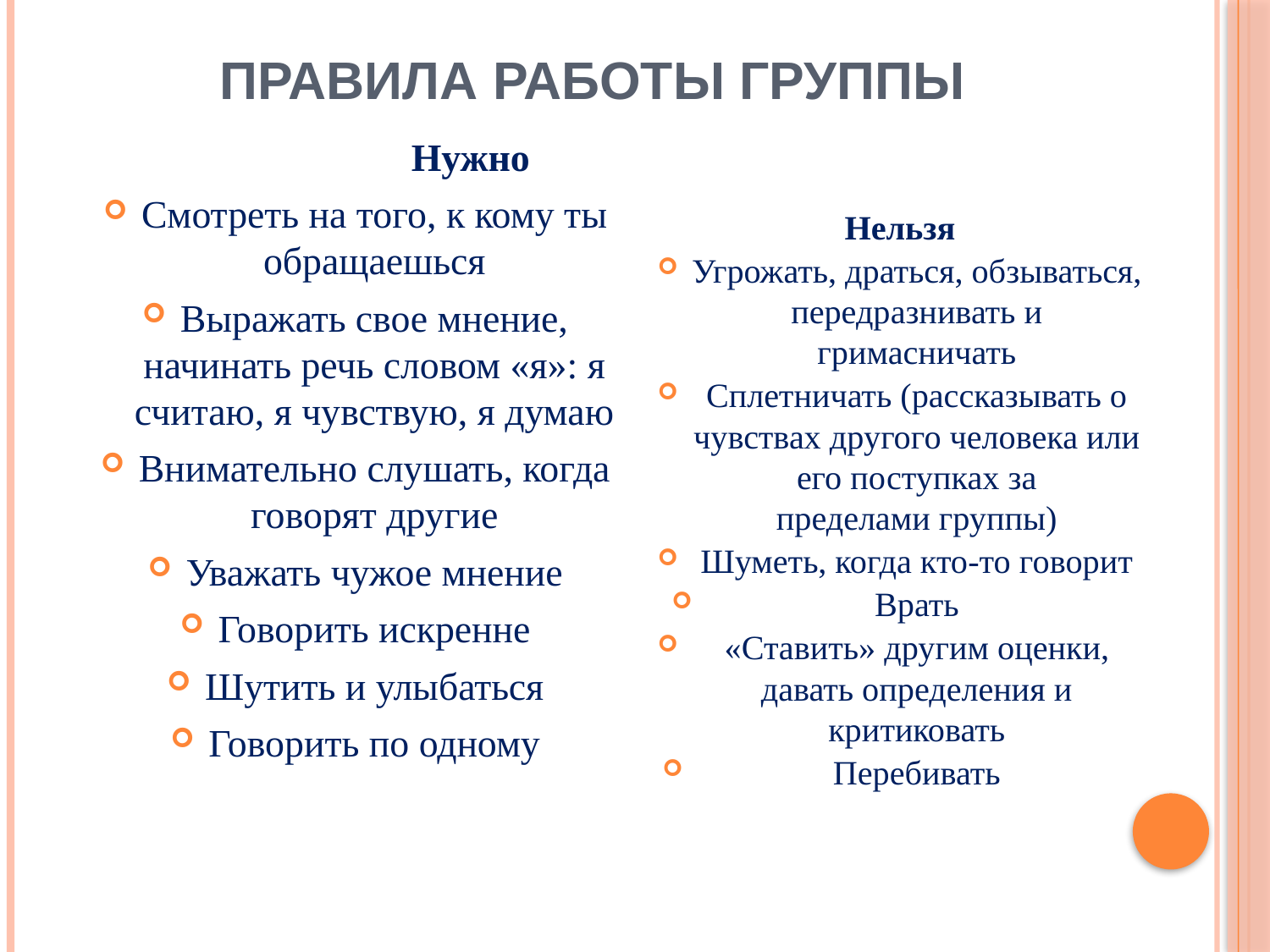

# Правила работы группы
                              Нужно
Смотреть на того, к кому ты обращаешься
Выражать свое мнение, начинать речь словом «я»: я считаю, я чувствую, я думаю
Внимательно слушать, когда говорят другие
Уважать чужое мнение
Говорить искренне
Шутить и улыбаться
Говорить по одному

Нельзя
Угрожать, драться, обзываться, передразнивать и гримасничать
Сплетничать (рассказывать о чувствах другого человека или его поступках за пределами группы)
Шуметь, когда кто-то говорит
Врать
«Ставить» другим оценки, давать определения и критиковать
Перебивать